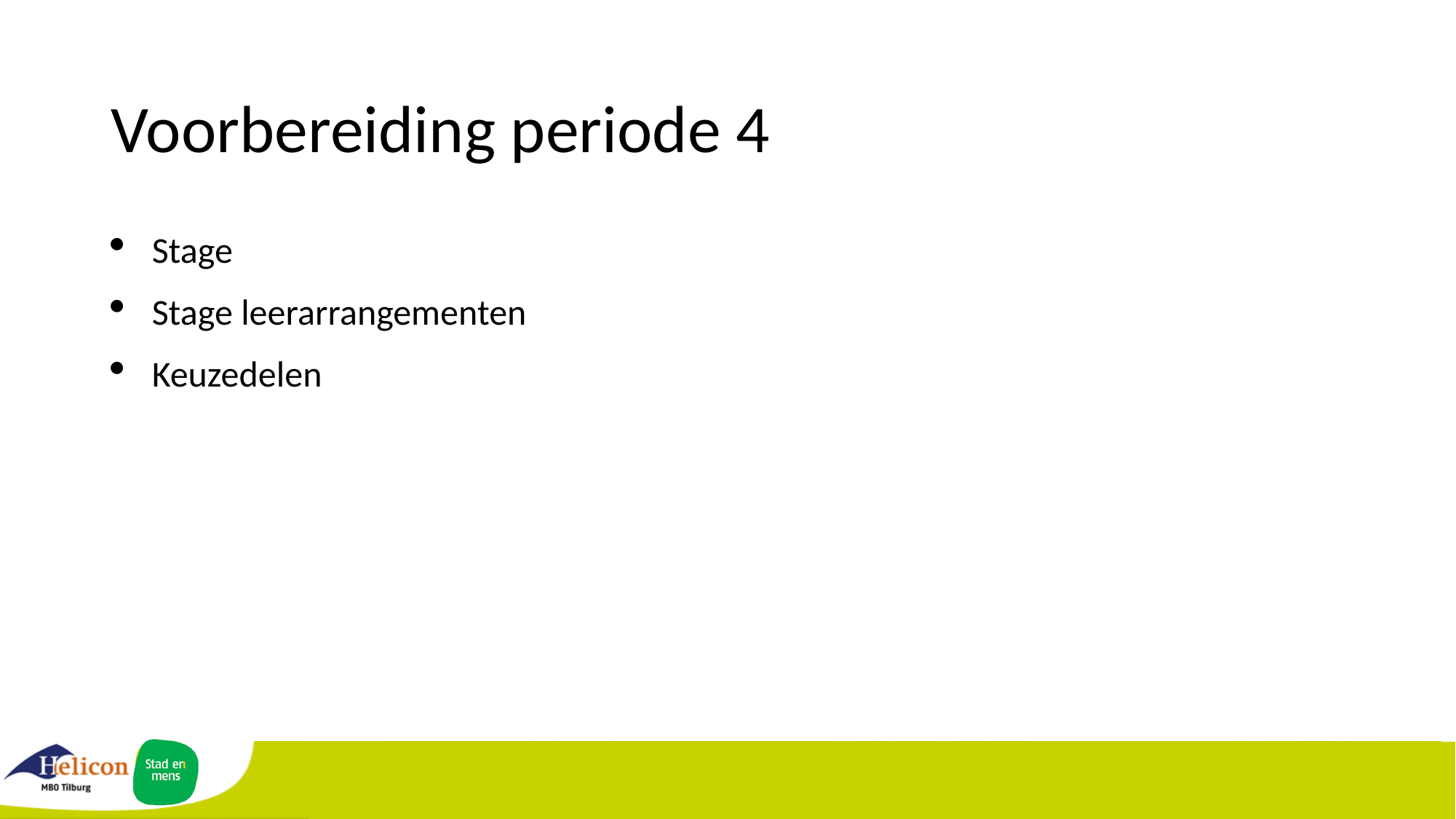

# Voorbereiding periode 4
Stage
Stage leerarrangementen
Keuzedelen